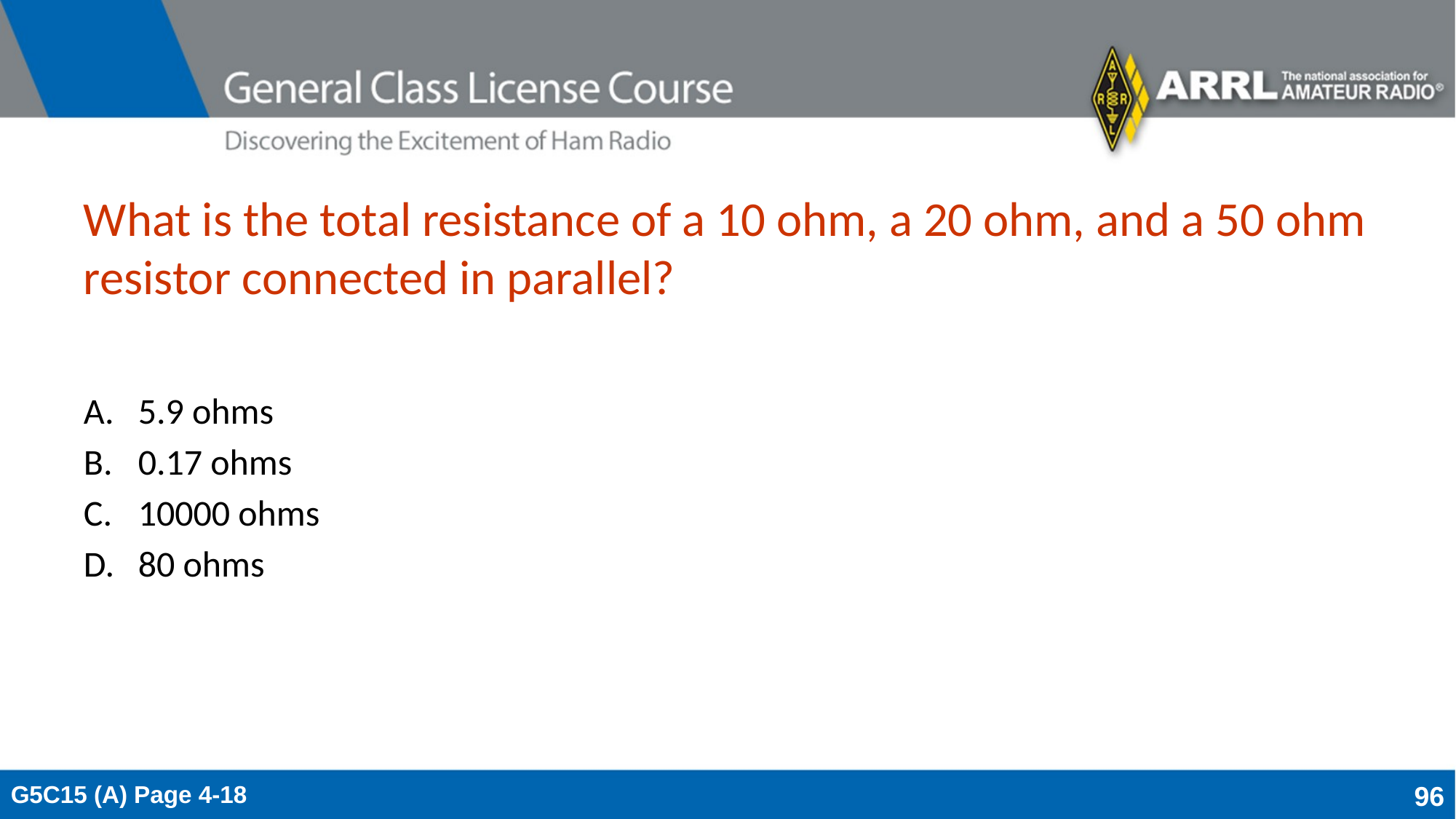

# What is the total resistance of a 10 ohm, a 20 ohm, and a 50 ohm resistor connected in parallel?
5.9 ohms
0.17 ohms
10000 ohms
80 ohms
G5C15 (A) Page 4-18
96